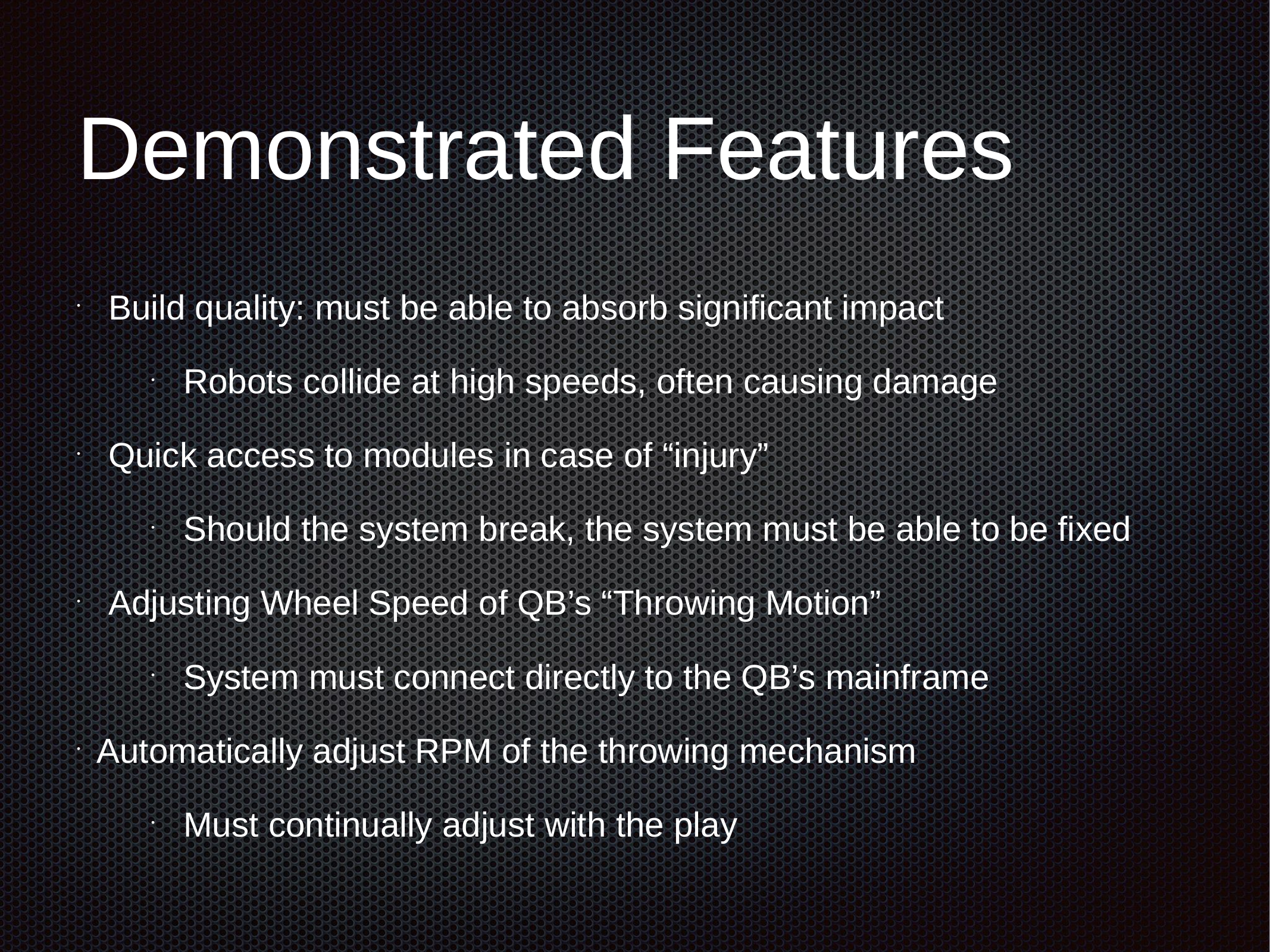

# Demonstrated Features
Build quality: must be able to absorb significant impact
Robots collide at high speeds, often causing damage
Quick access to modules in case of “injury”
Should the system break, the system must be able to be fixed
Adjusting Wheel Speed of QB’s “Throwing Motion”
System must connect directly to the QB’s mainframe
Automatically adjust RPM of the throwing mechanism
Must continually adjust with the play